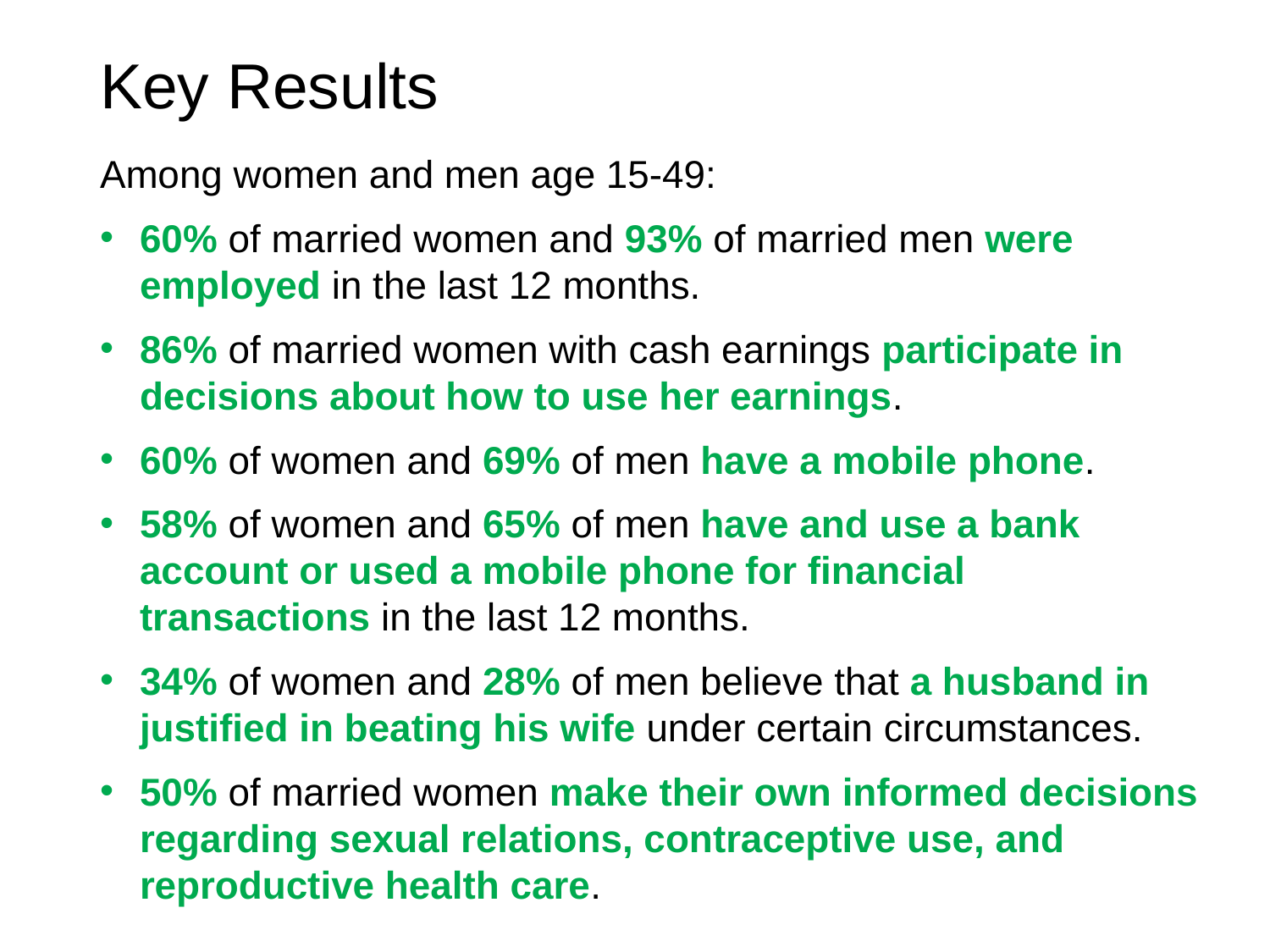

# Key Results
Among women and men age 15-49:
60% of married women and 93% of married men were employed in the last 12 months.
86% of married women with cash earnings participate in decisions about how to use her earnings.
60% of women and 69% of men have a mobile phone.
58% of women and 65% of men have and use a bank account or used a mobile phone for financial transactions in the last 12 months.
34% of women and 28% of men believe that a husband in justified in beating his wife under certain circumstances.
50% of married women make their own informed decisions regarding sexual relations, contraceptive use, and reproductive health care.